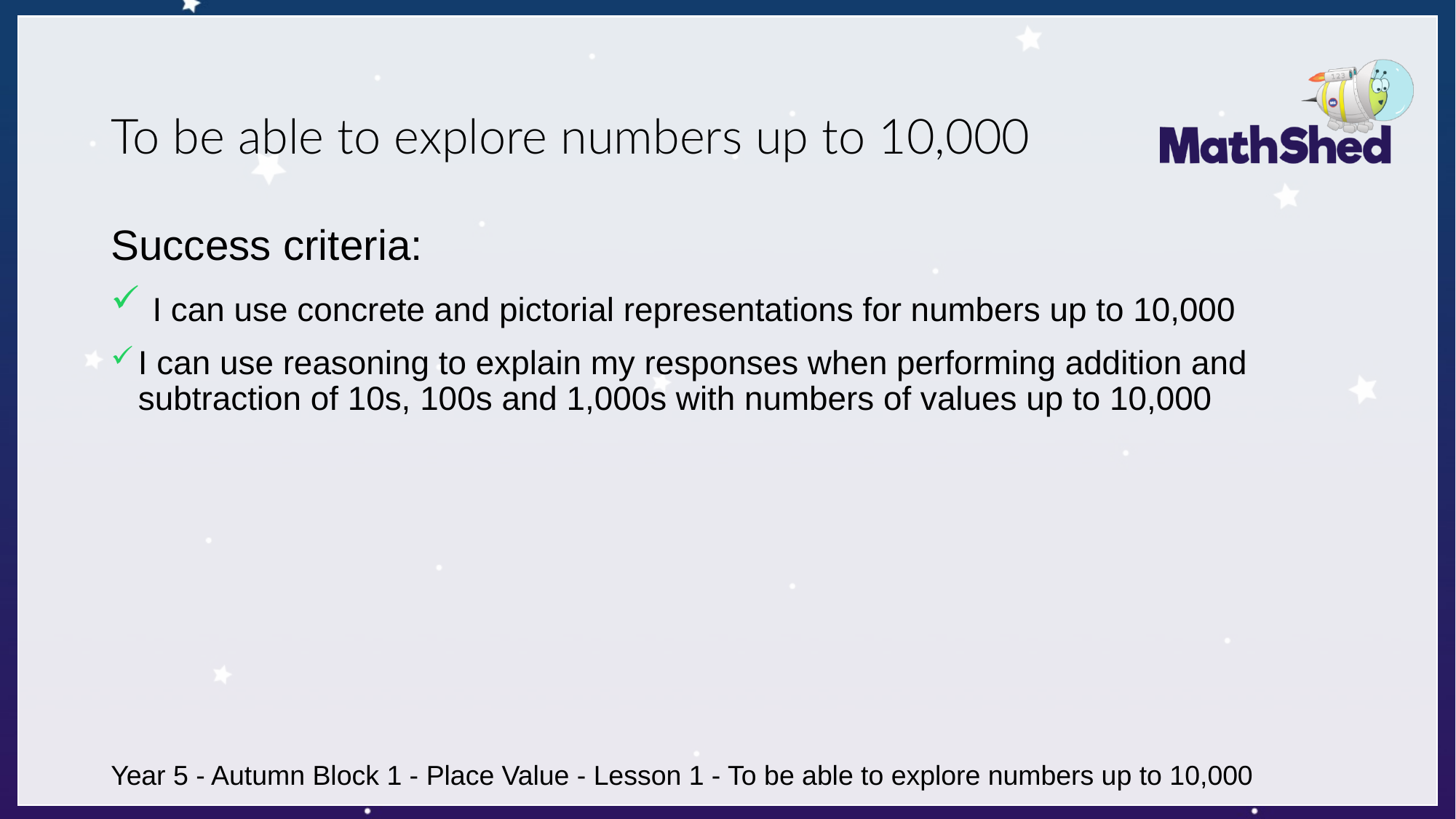

# To be able to explore numbers up to 10,000
Success criteria:
 I can use concrete and pictorial representations for numbers up to 10,000
I can use reasoning to explain my responses when performing addition and subtraction of 10s, 100s and 1,000s with numbers of values up to 10,000

Year 5 - Autumn Block 1 - Place Value - Lesson 1 - To be able to explore numbers up to 10,000